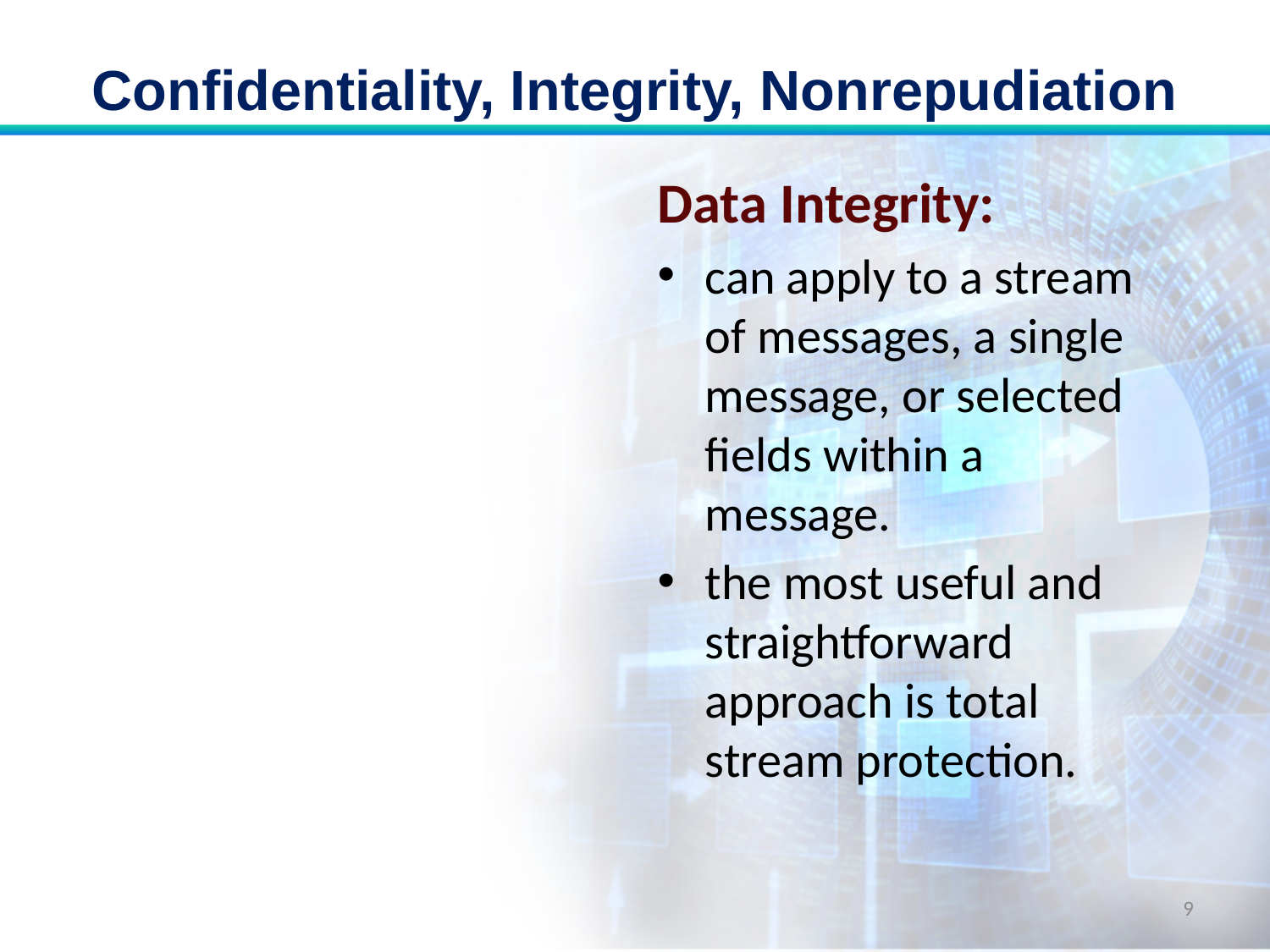

# Confidentiality, Integrity, Nonrepudiation
Data Integrity:
can apply to a stream of messages, a single message, or selected fields within a message.
the most useful and straightforward approach is total stream protection.

9